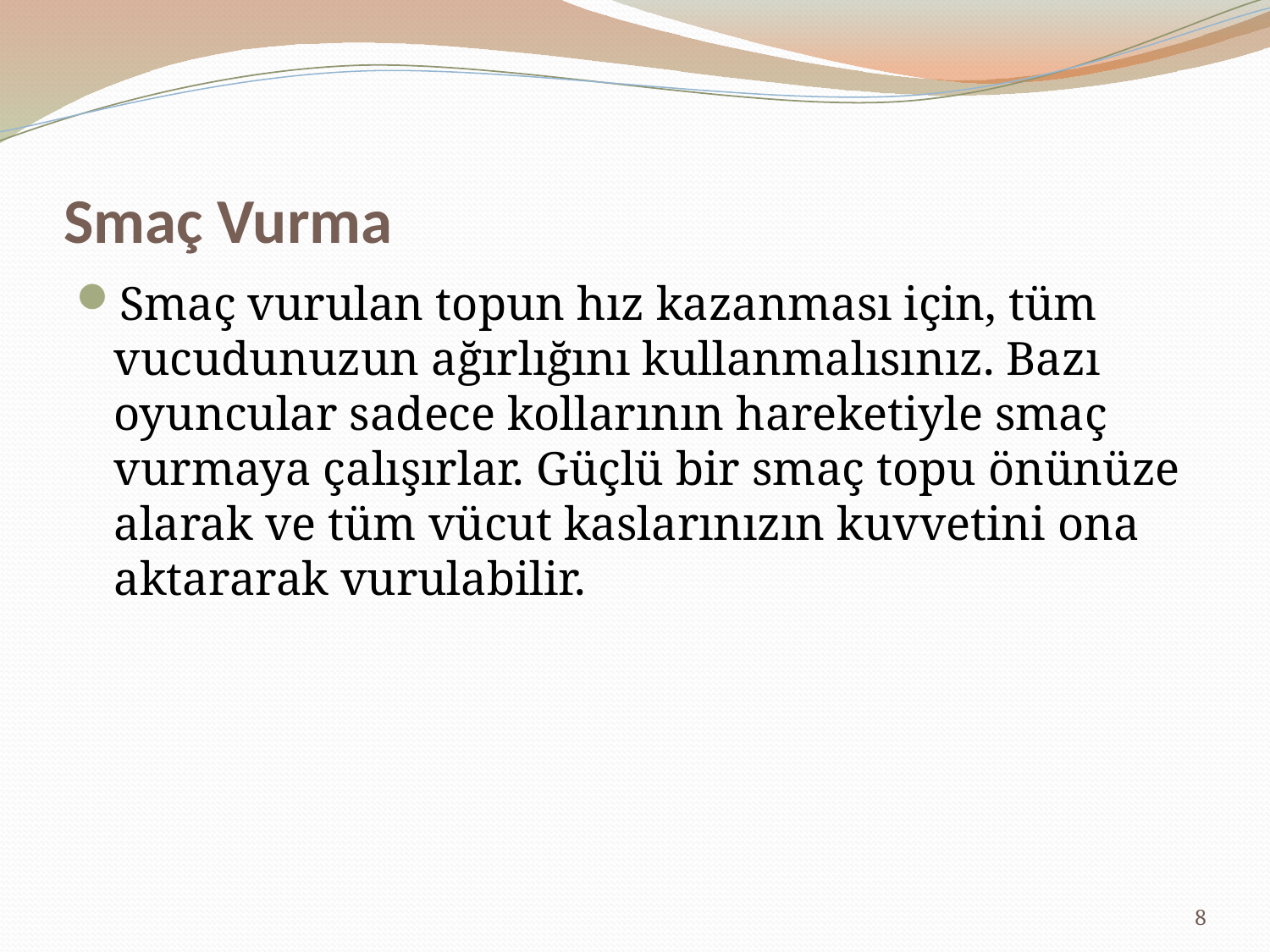

# Smaç Vurma
Smaç vurulan topun hız kazanması için, tüm vucudunuzun ağırlığını kullanmalısınız. Bazı oyuncular sadece kollarının hareketiyle smaç vurmaya çalışırlar. Güçlü bir smaç topu önünüze alarak ve tüm vücut kaslarınızın kuvvetini ona aktararak vurulabilir.
8